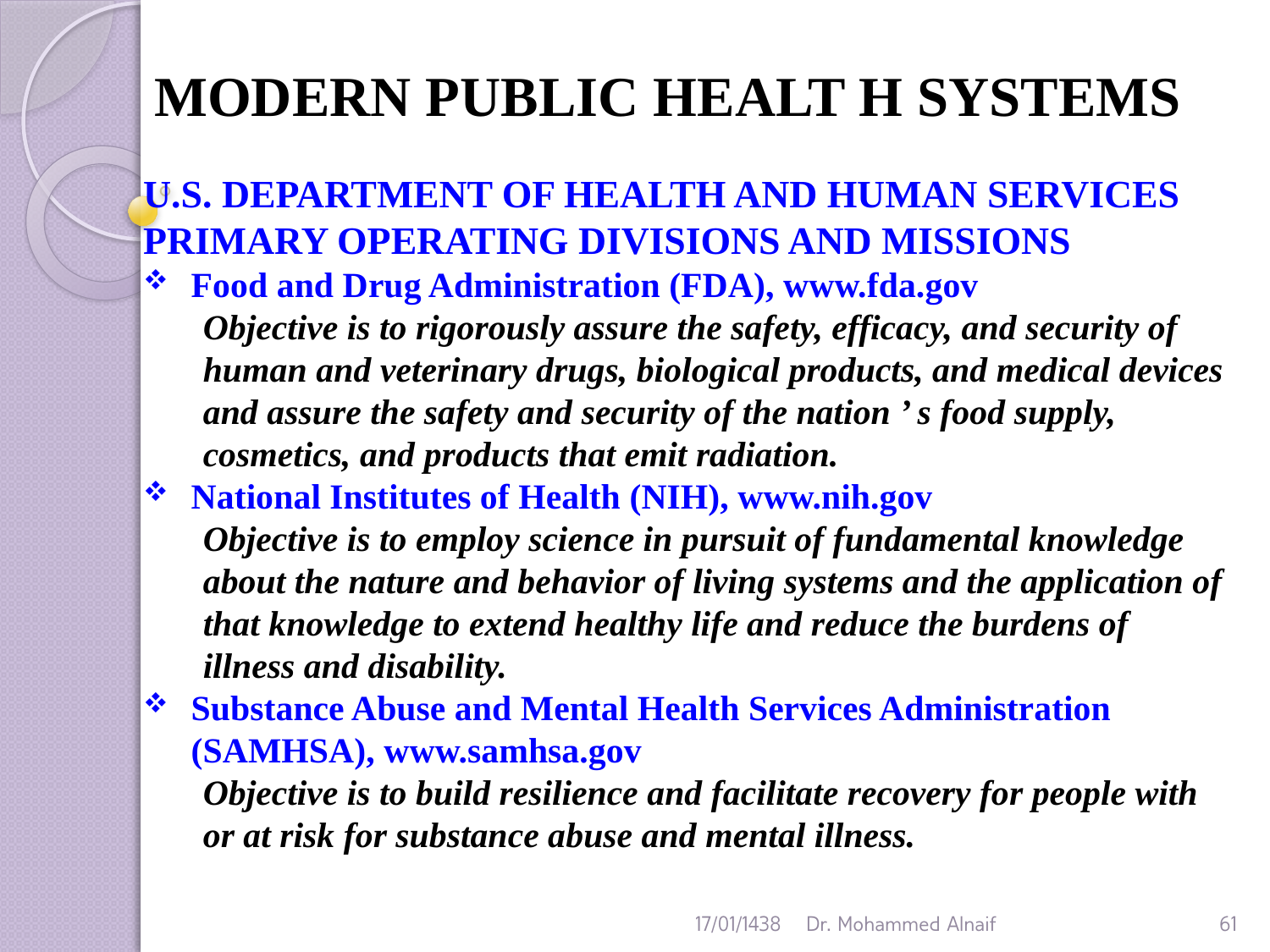

# MODERN PUBLIC HEALT H SYSTEMS
U.S. DEPARTMENT OF HEALTH AND HUMAN SERVICES PRIMARY OPERATING DIVISIONS AND MISSIONS
Food and Drug Administration (FDA), www.fda.gov
Objective is to rigorously assure the safety, efficacy, and security of human and veterinary drugs, biological products, and medical devices and assure the safety and security of the nation ’ s food supply, cosmetics, and products that emit radiation.
National Institutes of Health (NIH), www.nih.gov
Objective is to employ science in pursuit of fundamental knowledge about the nature and behavior of living systems and the application of that knowledge to extend healthy life and reduce the burdens of illness and disability.
Substance Abuse and Mental Health Services Administration (SAMHSA), www.samhsa.gov
Objective is to build resilience and facilitate recovery for people with or at risk for substance abuse and mental illness.
17/01/1438
Dr. Mohammed Alnaif
61